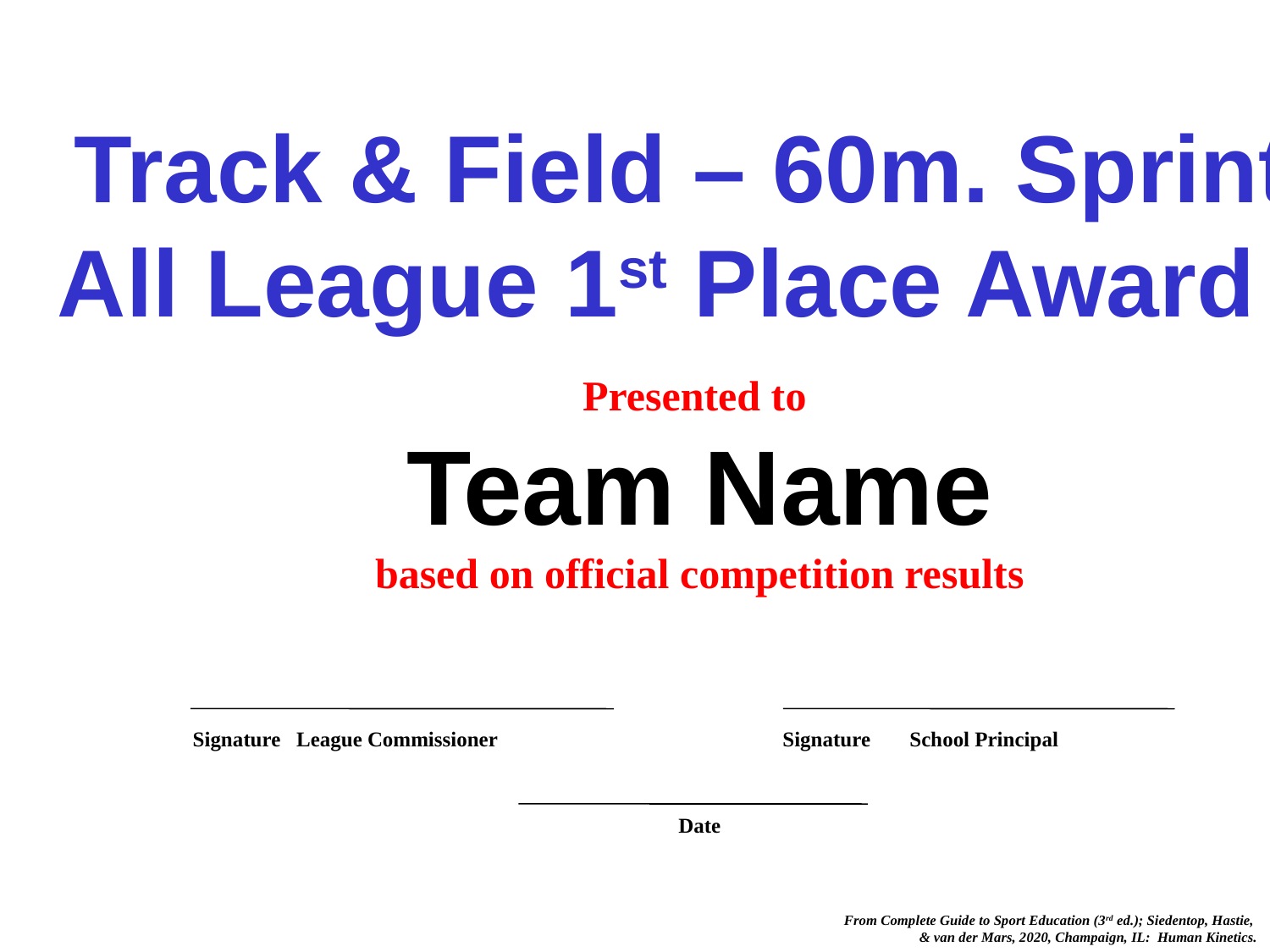

Track & Field – 60m. Sprint
All League 1st Place Award
Presented to
Team Name
based on official competition results

Signature   League Commissioner
Signature	School Principal

Date